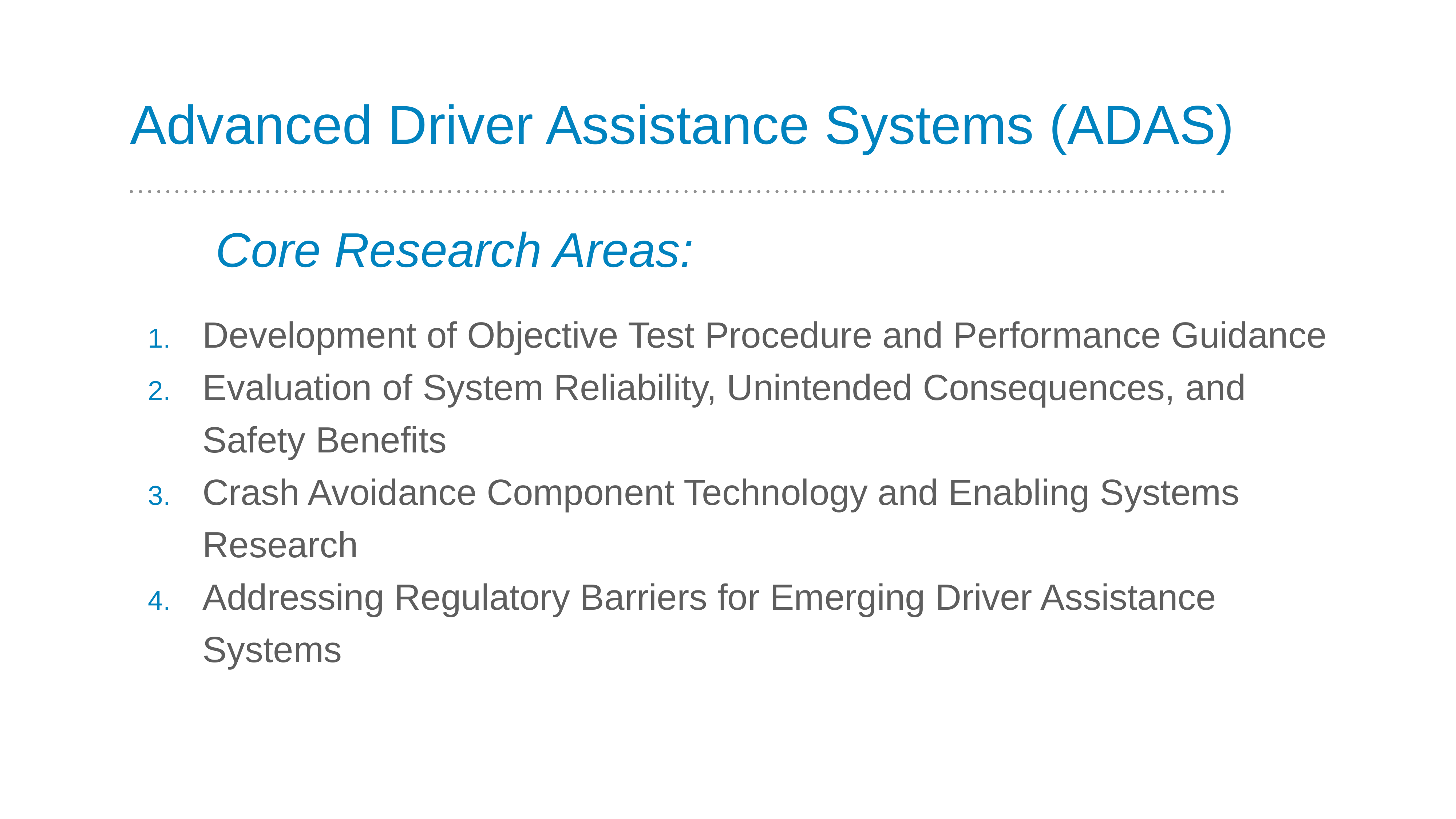

#
Advanced Driver Assistance Systems (ADAS)

Core Research Areas:
Development of Objective Test Procedure and Performance Guidance
Evaluation of System Reliability, Unintended Consequences, and Safety Benefits
Crash Avoidance Component Technology and Enabling Systems Research
Addressing Regulatory Barriers for Emerging Driver Assistance Systems